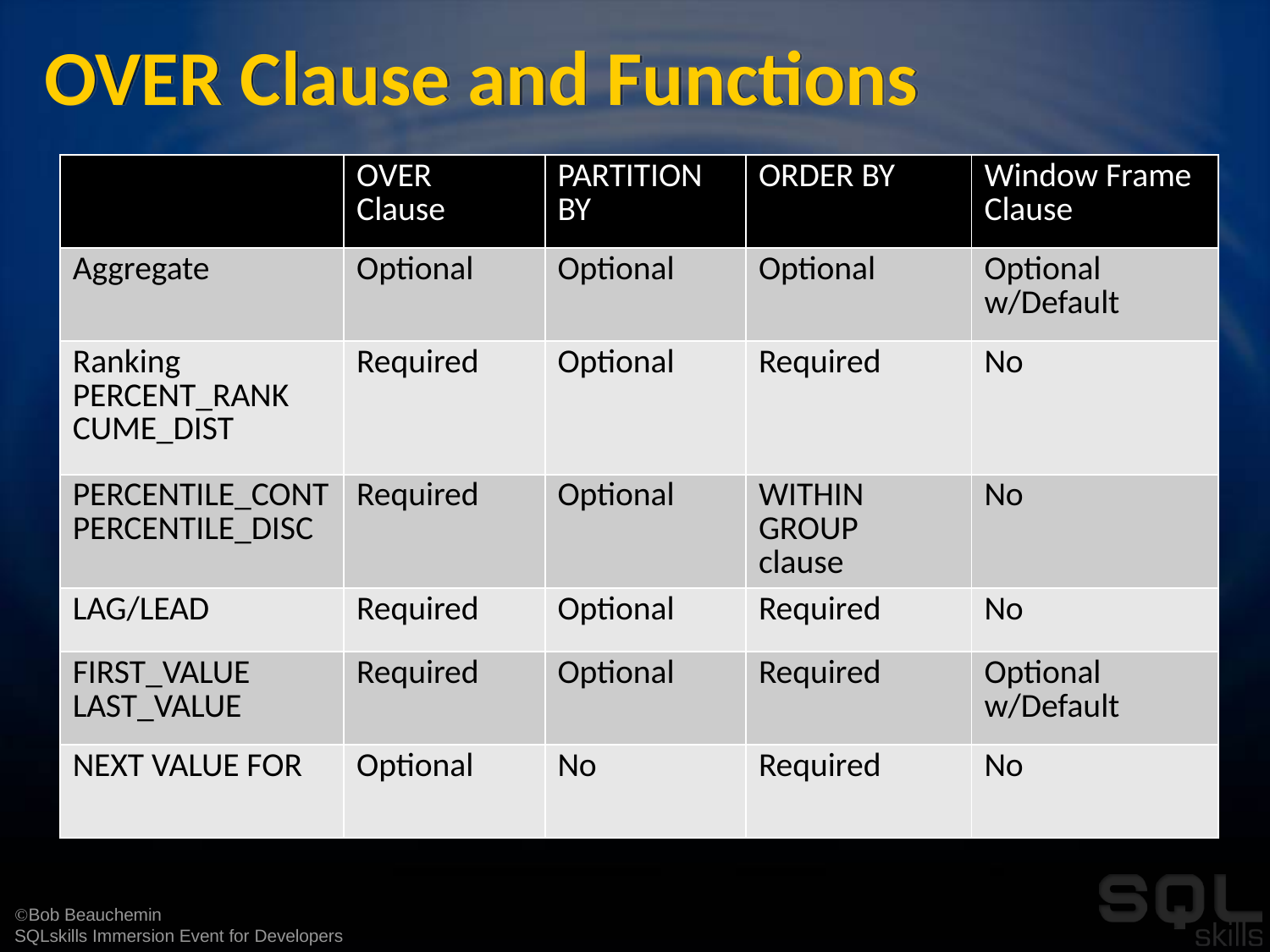

# OVER Clause and Functions
|  | OVER Clause | PARTITION BY | ORDER BY | Window Frame Clause |
| --- | --- | --- | --- | --- |
| Aggregate | Optional | Optional | Optional | Optional w/Default |
| Ranking PERCENT\_RANK CUME\_DIST | Required | Optional | Required | No |
| PERCENTILE\_CONT PERCENTILE\_DISC | Required | Optional | WITHIN GROUP clause | No |
| LAG/LEAD | Required | Optional | Required | No |
| FIRST\_VALUE LAST\_VALUE | Required | Optional | Required | Optional w/Default |
| NEXT VALUE FOR | Optional | No | Required | No |